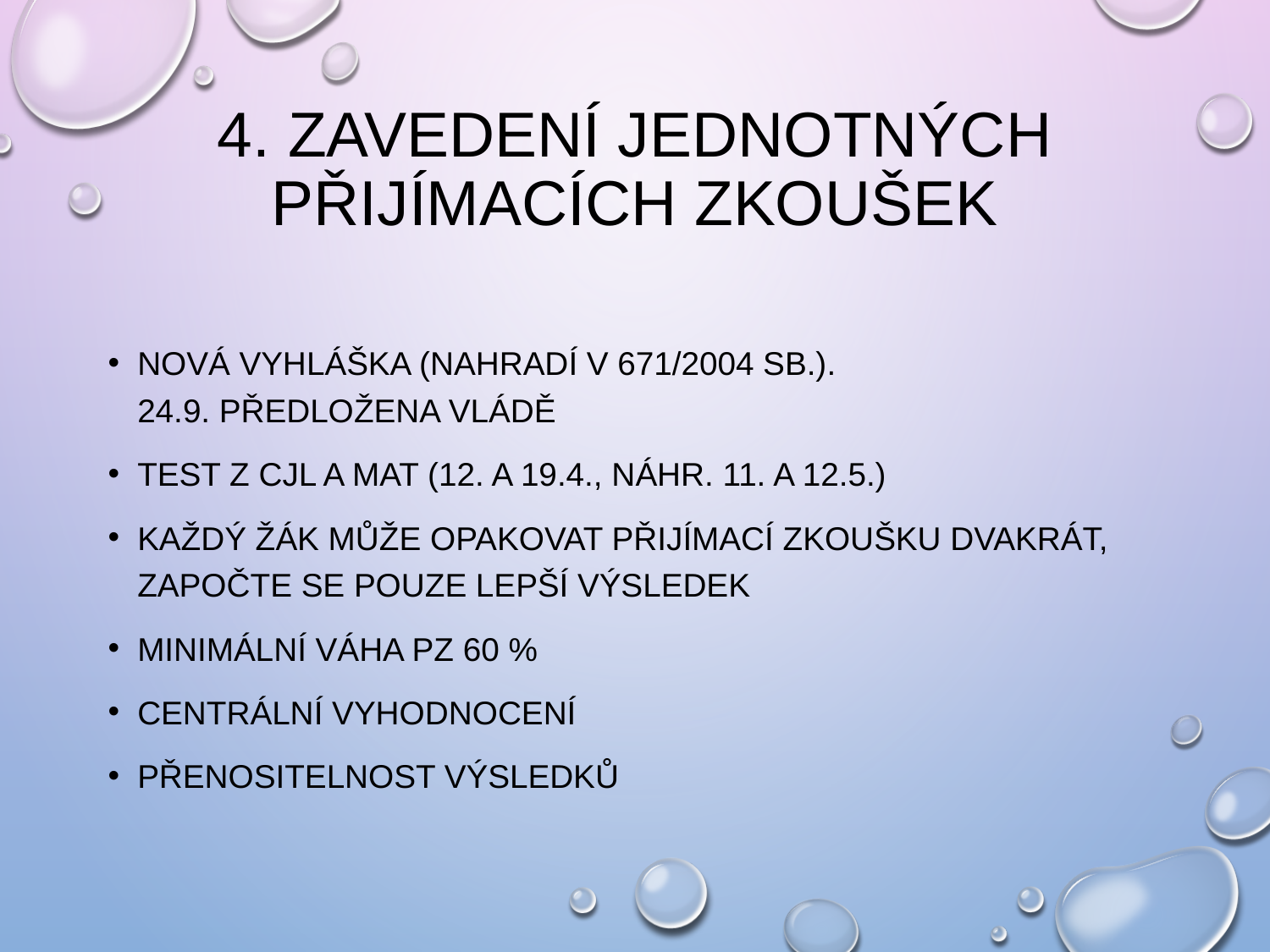

# 4. Zavedení Jednotných přijímacích zkoušek
Nová vyhláška (nahradí V 671/2004 Sb.).
24.9. předložena vládě
Test z CJL a MAT (12. a 19.4., náhr. 11. a 12.5.)
Každý žák může opakovat přijímací zkoušku dvakrát, započte se pouze lepší výsledek
Minimální váha PZ 60 %
Centrální vyhodnocení
Přenositelnost výsledků